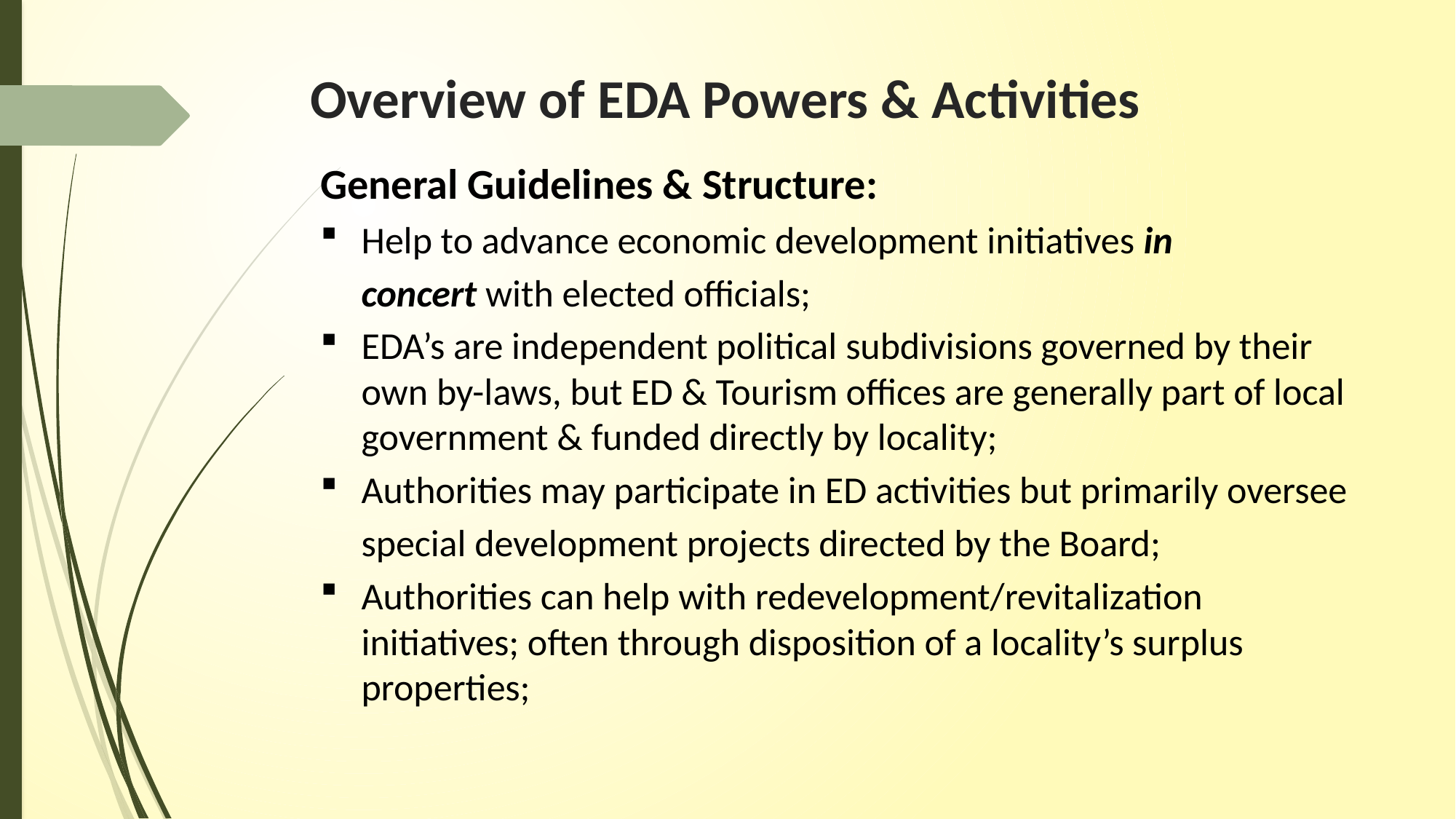

# Overview of EDA Powers & Activities
General Guidelines & Structure:
Help to advance economic development initiatives in
	concert with elected officials;
EDA’s are independent political subdivisions governed by their own by-laws, but ED & Tourism offices are generally part of local government & funded directly by locality;
Authorities may participate in ED activities but primarily oversee
	special development projects directed by the Board;
Authorities can help with redevelopment/revitalization initiatives; often through disposition of a locality’s surplus properties;